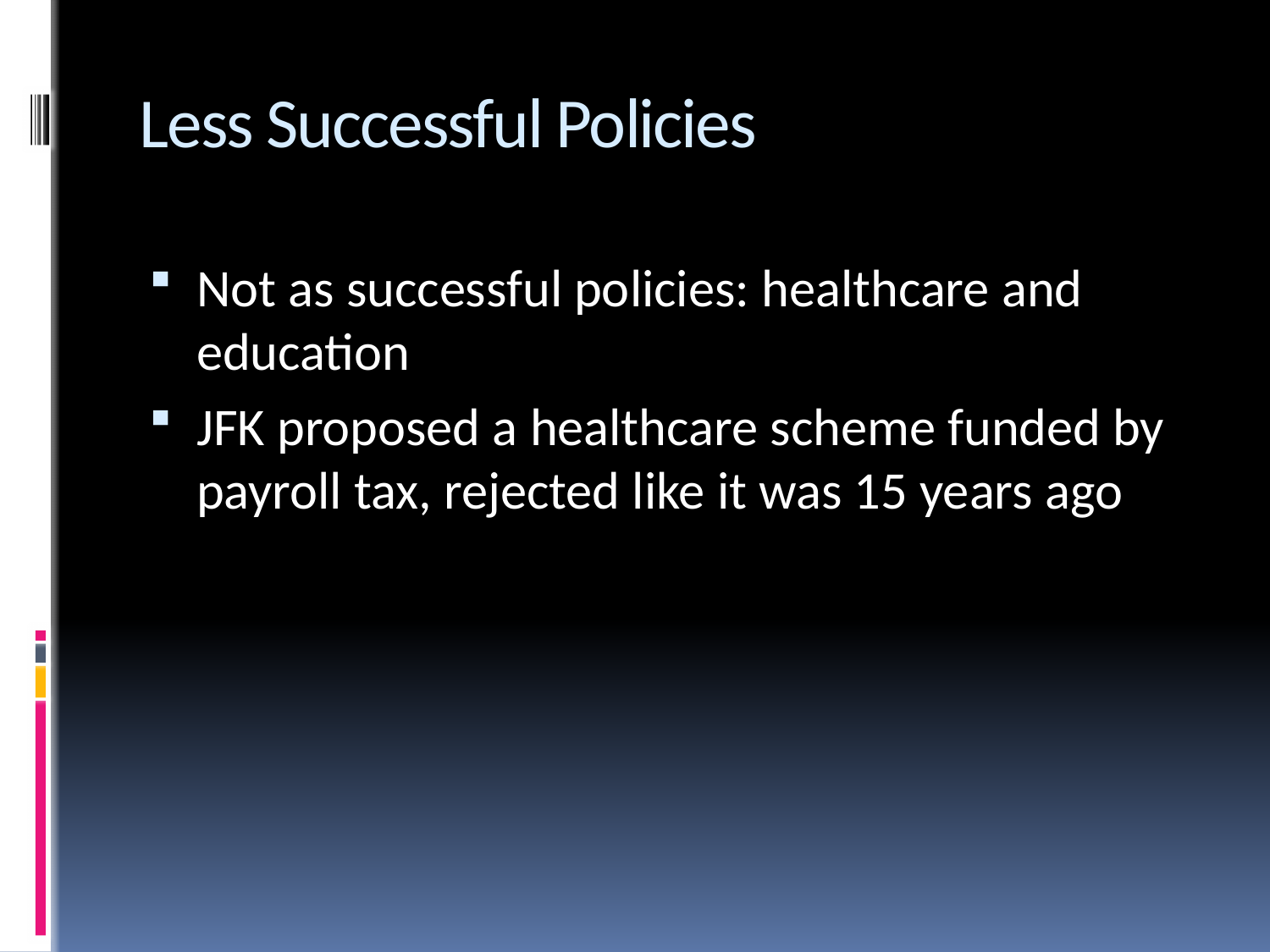

# Less Successful Policies
Not as successful policies: healthcare and education
JFK proposed a healthcare scheme funded by payroll tax, rejected like it was 15 years ago